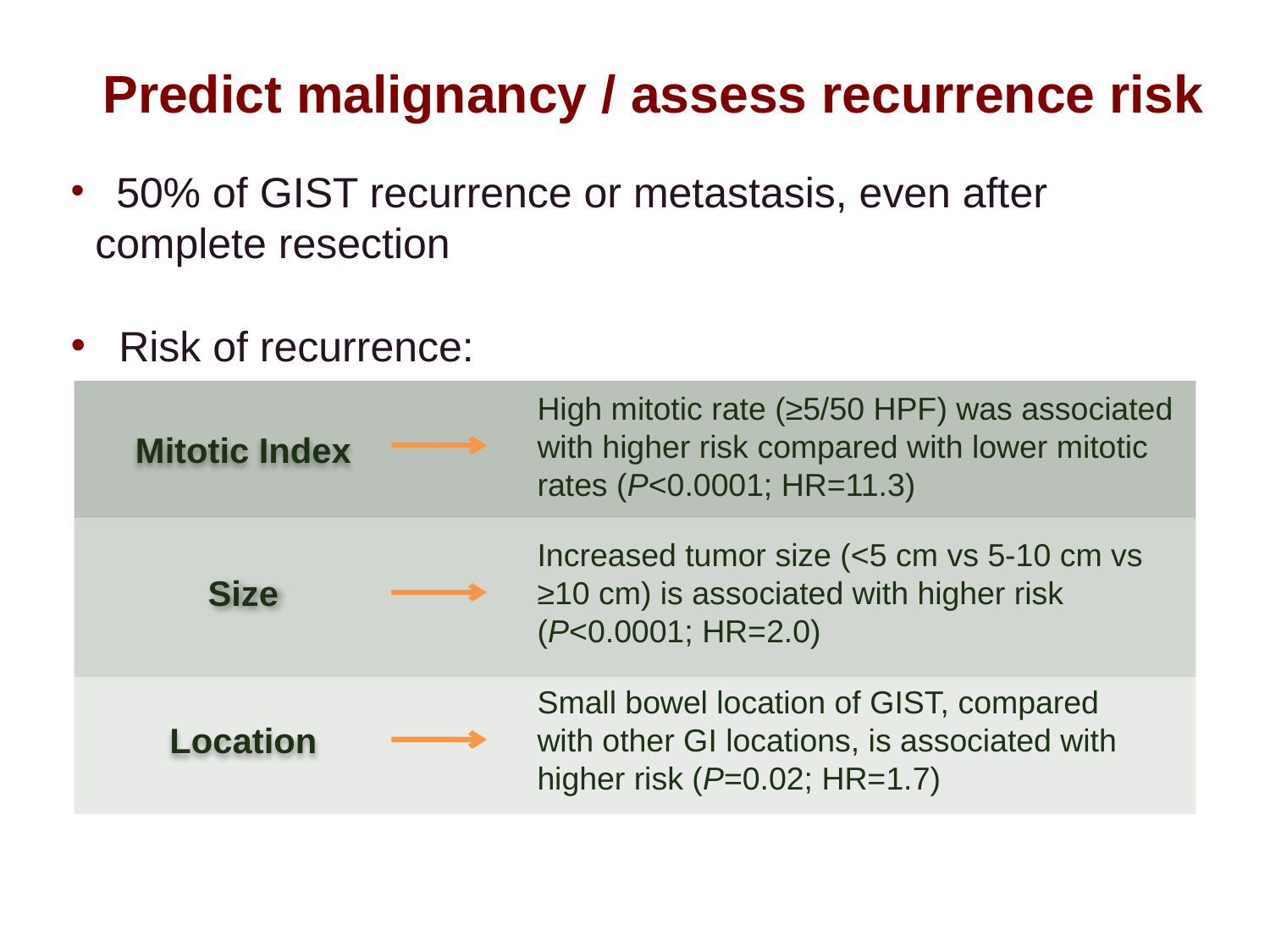

# Predict malignancy / assess recurrence risk
≥50% of GIST recurrence or metastasis, even after complete resection
  Risk of recurrence:

High mitotic rate (≥5/50 HPF) was associated with higher risk compared with lower mitotic rates (P<0.0001; HR=11.3)
Mitotic Index
Increased tumor size (<5 cm vs 5-10 cm vs ≥10 cm) is associated with higher risk (P<0.0001; HR=2.0)
Size
Small bowel location of GIST, compared with other GI locations, is associated with higher risk (P=0.02; HR=1.7)
Location